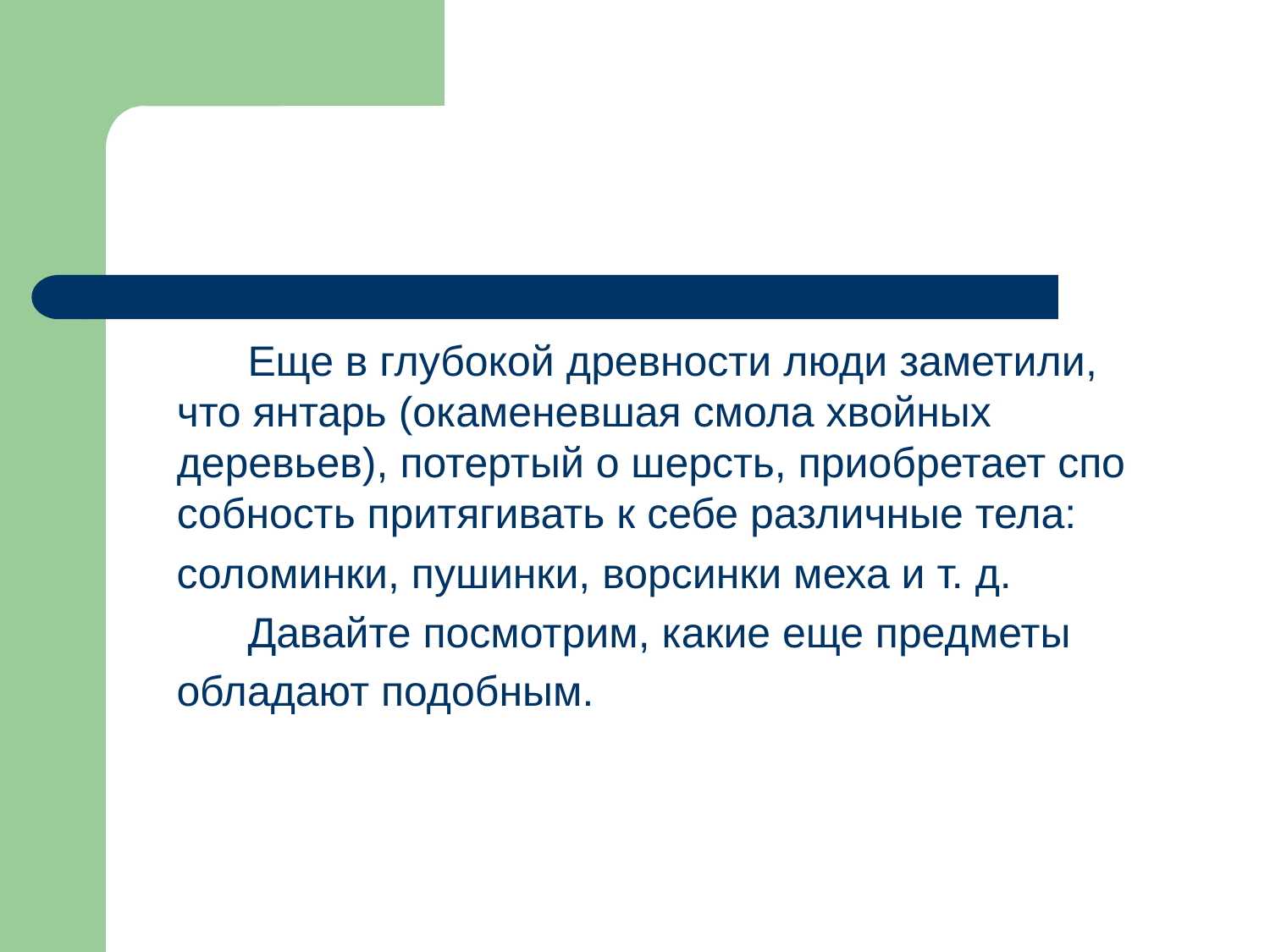

Еще в глубокой древности люди заметили, что янтарь (окаменевшая смола хвойных деревьев), потертый о шерсть, приобретает спо­собность притягивать к себе различные тела:
    соломинки, пушинки, ворсинки меха и т. д.
          Давайте посмотрим, какие еще предметы
    обладают подобным.